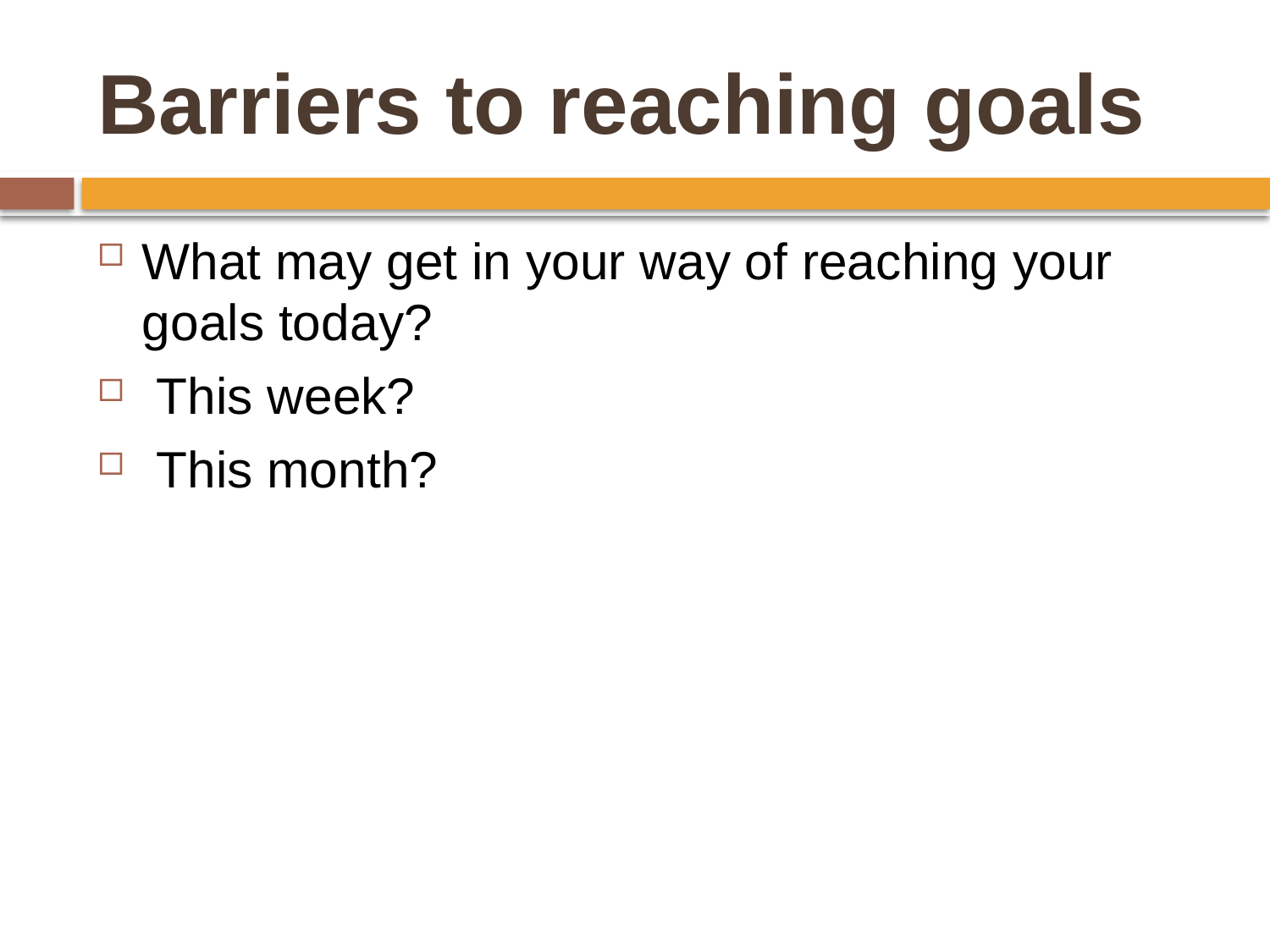

# Barriers to reaching goals
What may get in your way of reaching your goals today?
 This week?
 This month?